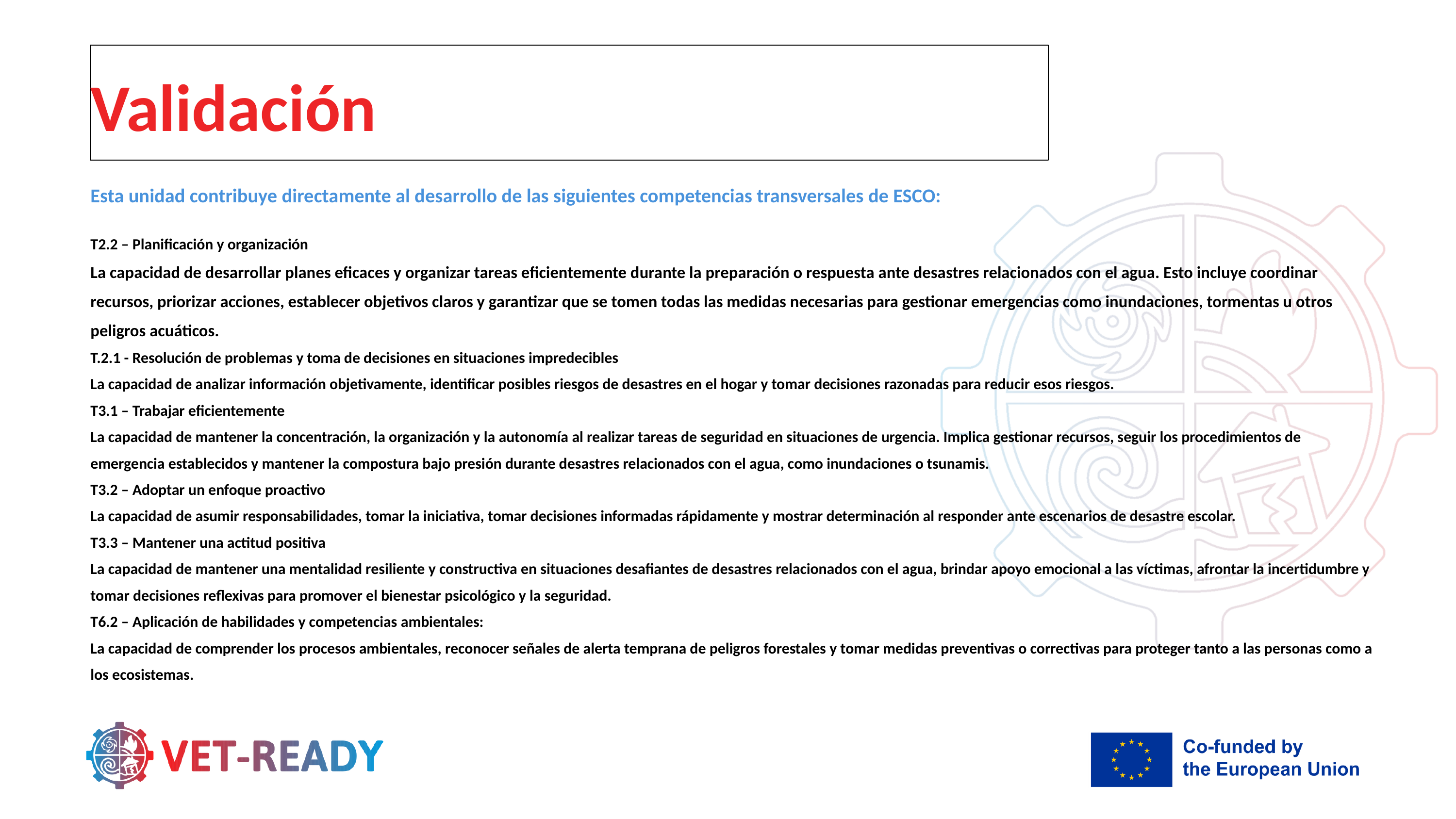

Validación

Esta unidad contribuye directamente al desarrollo de las siguientes competencias transversales de ESCO:

T2.2 – Planificación y organización
La capacidad de desarrollar planes eficaces y organizar tareas eficientemente durante la preparación o respuesta ante desastres relacionados con el agua. Esto incluye coordinar recursos, priorizar acciones, establecer objetivos claros y garantizar que se tomen todas las medidas necesarias para gestionar emergencias como inundaciones, tormentas u otros peligros acuáticos.
T.2.1 - Resolución de problemas y toma de decisiones en situaciones impredecibles
La capacidad de analizar información objetivamente, identificar posibles riesgos de desastres en el hogar y tomar decisiones razonadas para reducir esos riesgos.
T3.1 – Trabajar eficientemente
La capacidad de mantener la concentración, la organización y la autonomía al realizar tareas de seguridad en situaciones de urgencia. Implica gestionar recursos, seguir los procedimientos de emergencia establecidos y mantener la compostura bajo presión durante desastres relacionados con el agua, como inundaciones o tsunamis.
T3.2 – Adoptar un enfoque proactivo
La capacidad de asumir responsabilidades, tomar la iniciativa, tomar decisiones informadas rápidamente y mostrar determinación al responder ante escenarios de desastre escolar.
T3.3 – Mantener una actitud positiva
La capacidad de mantener una mentalidad resiliente y constructiva en situaciones desafiantes de desastres relacionados con el agua, brindar apoyo emocional a las víctimas, afrontar la incertidumbre y tomar decisiones reflexivas para promover el bienestar psicológico y la seguridad.
T6.2 – Aplicación de habilidades y competencias ambientales:
La capacidad de comprender los procesos ambientales, reconocer señales de alerta temprana de peligros forestales y tomar medidas preventivas o correctivas para proteger tanto a las personas como a los ecosistemas.